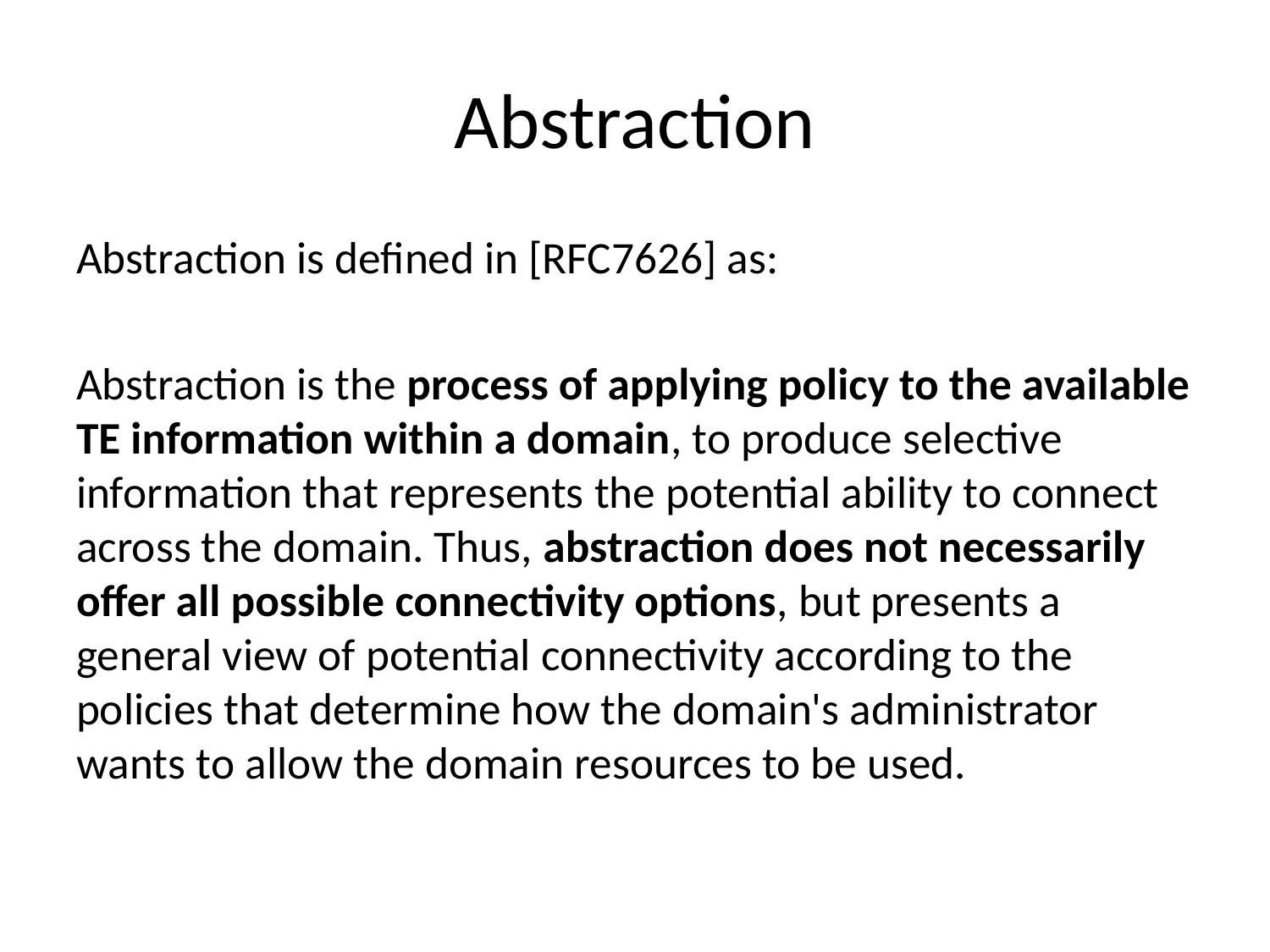

# Abstraction
Abstraction is defined in [RFC7626] as:

Abstraction is the process of applying policy to the available TE information within a domain, to produce selective information that represents the potential ability to connect across the domain. Thus, abstraction does not necessarily offer all possible connectivity options, but presents a general view of potential connectivity according to the policies that determine how the domain's administrator wants to allow the domain resources to be used.